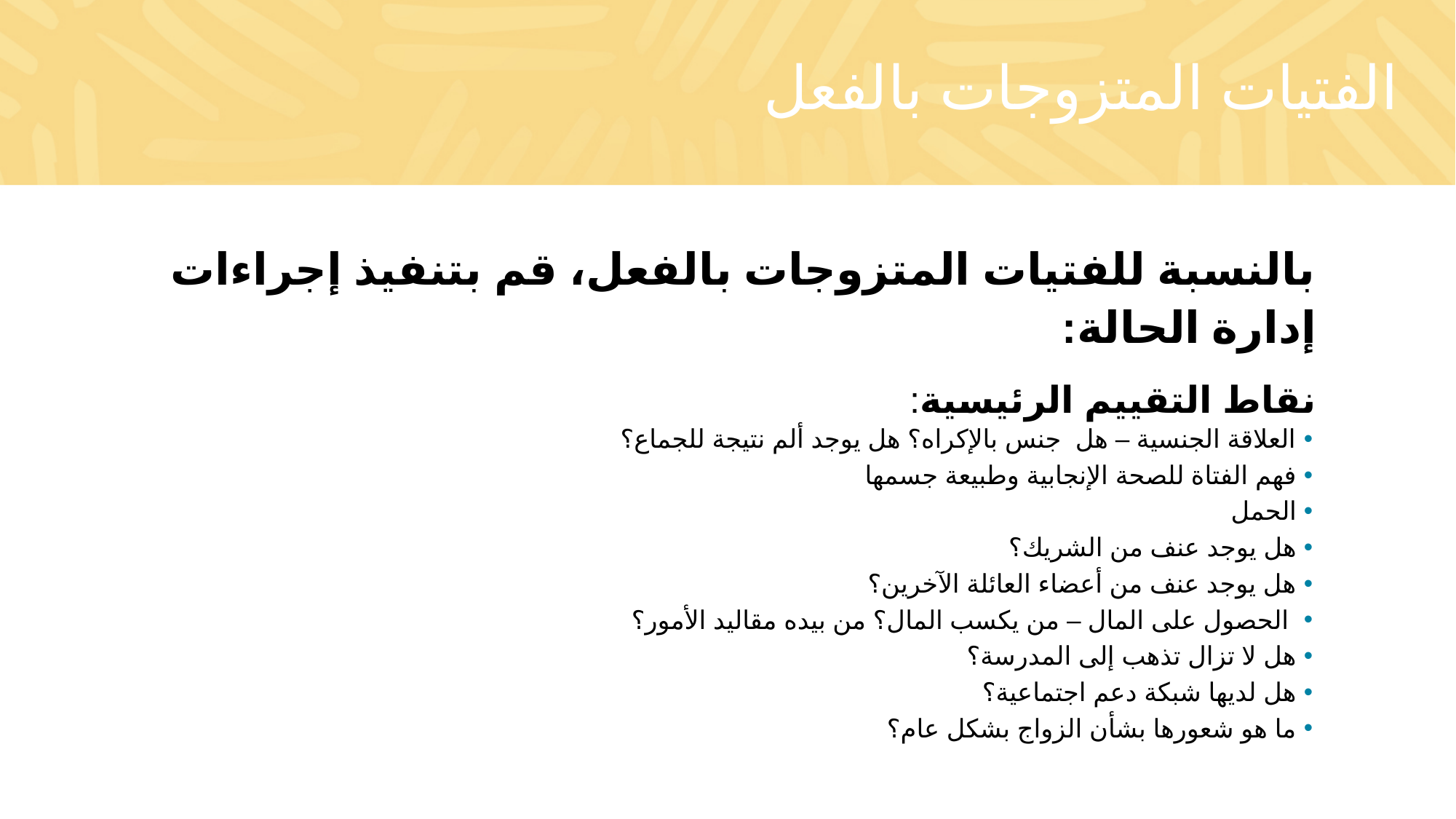

# الفتيات المتزوجات بالفعل
بالنسبة للفتيات المتزوجات بالفعل، قم بتنفيذ إجراءات إدارة الحالة:
نقاط التقييم الرئيسية:
العلاقة الجنسية – هل  جنس بالإكراه؟ هل يوجد ألم نتيجة للجماع؟
فهم الفتاة للصحة الإنجابية وطبيعة جسمها
الحمل
هل يوجد عنف من الشريك؟
هل يوجد عنف من أعضاء العائلة الآخرين؟
 الحصول على المال – من يكسب المال؟ من بيده مقاليد الأمور؟
هل لا تزال تذهب إلى المدرسة؟
هل لديها شبكة دعم اجتماعية؟
ما هو شعورها بشأن الزواج بشكل عام؟